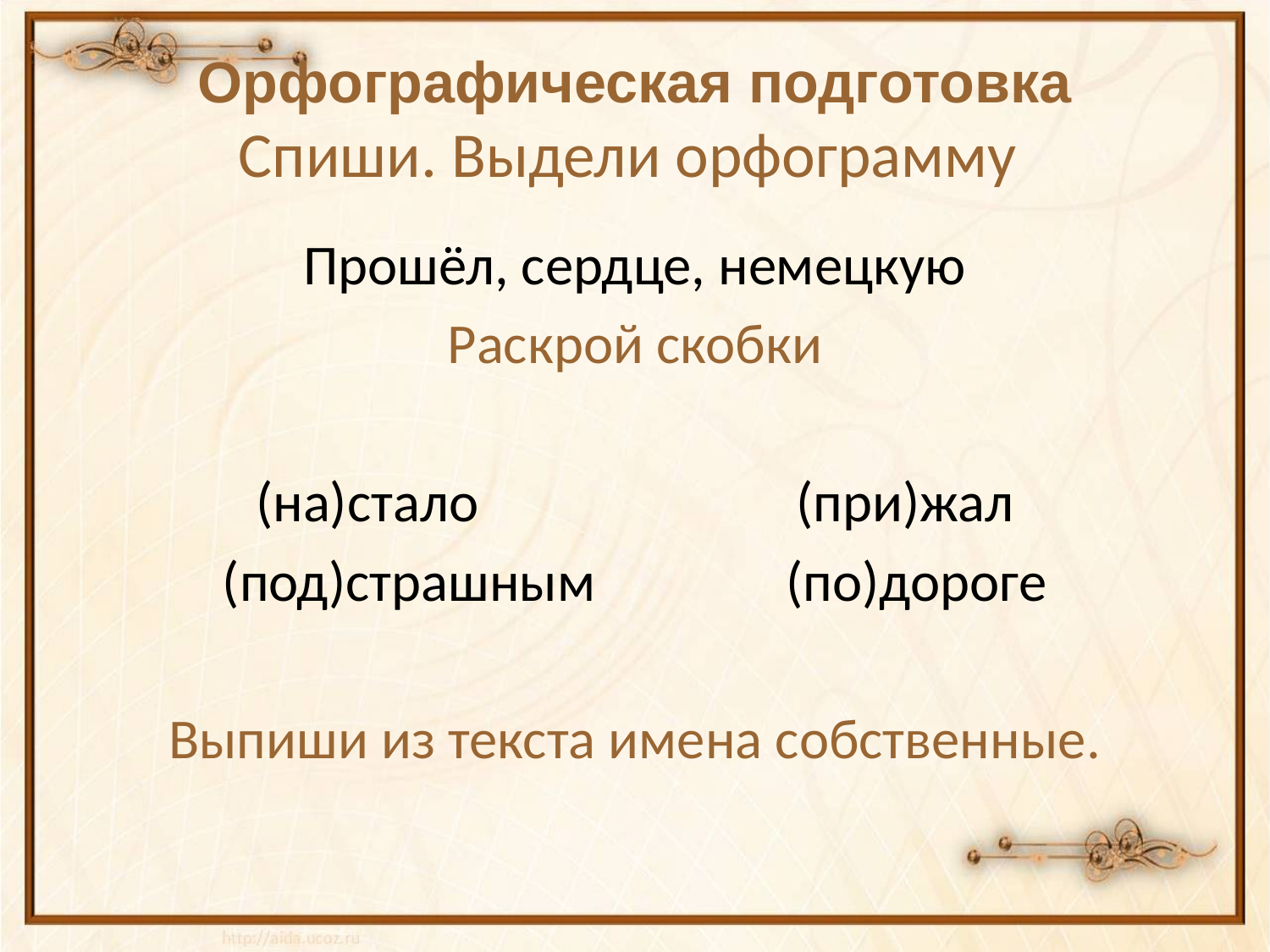

# Орфографическая подготовка Спиши. Выдели орфограмму
Прошёл, сердце, немецкую
Раскрой скобки

(на)стало                         (при)жал
(под)страшным               (по)дороге

Выпиши из текста имена собственные.